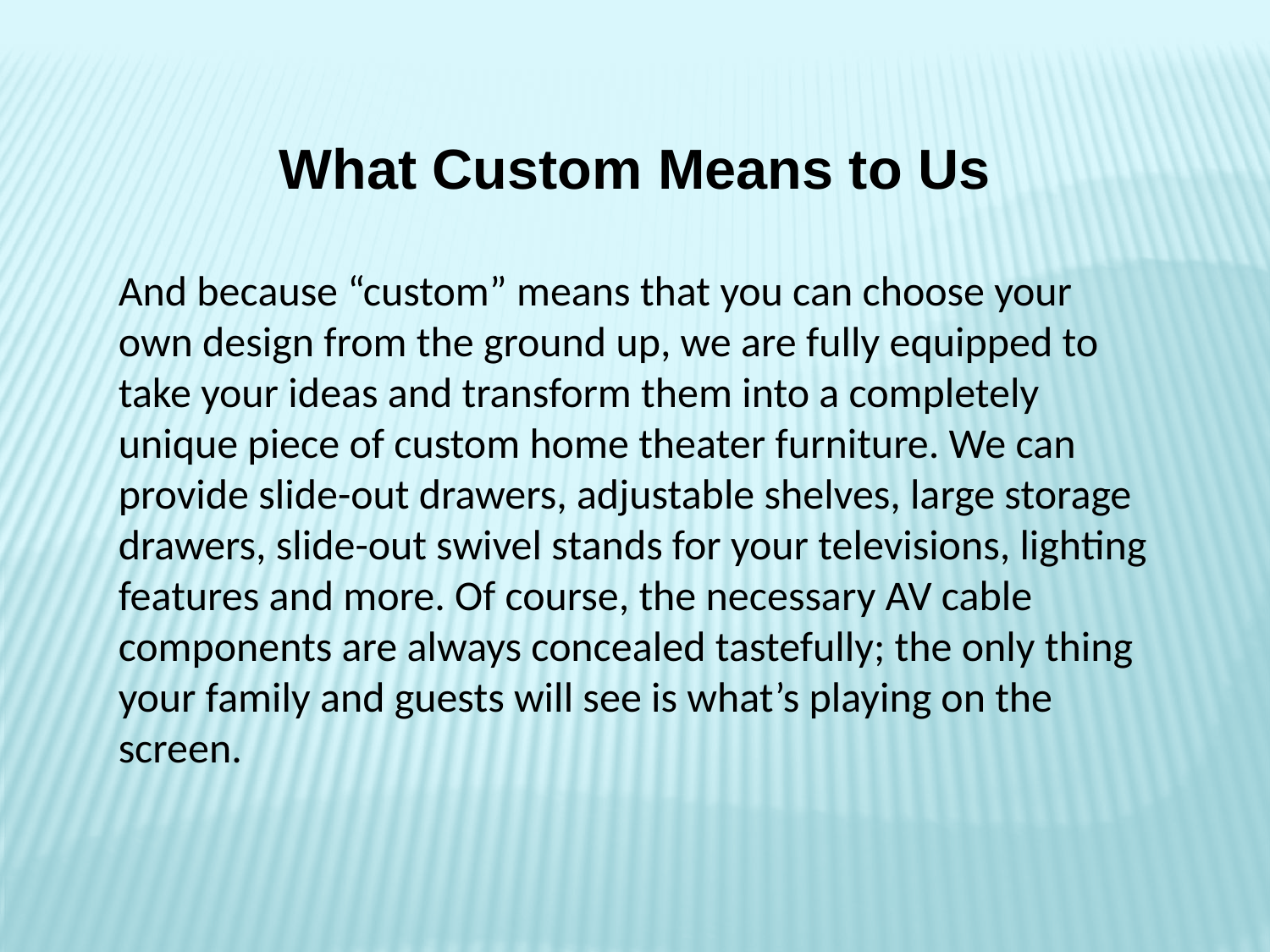

What Custom Means to Us
And because “custom” means that you can choose your own design from the ground up, we are fully equipped to take your ideas and transform them into a completely unique piece of custom home theater furniture. We can provide slide-out drawers, adjustable shelves, large storage drawers, slide-out swivel stands for your televisions, lighting features and more. Of course, the necessary AV cable components are always concealed tastefully; the only thing your family and guests will see is what’s playing on the screen.